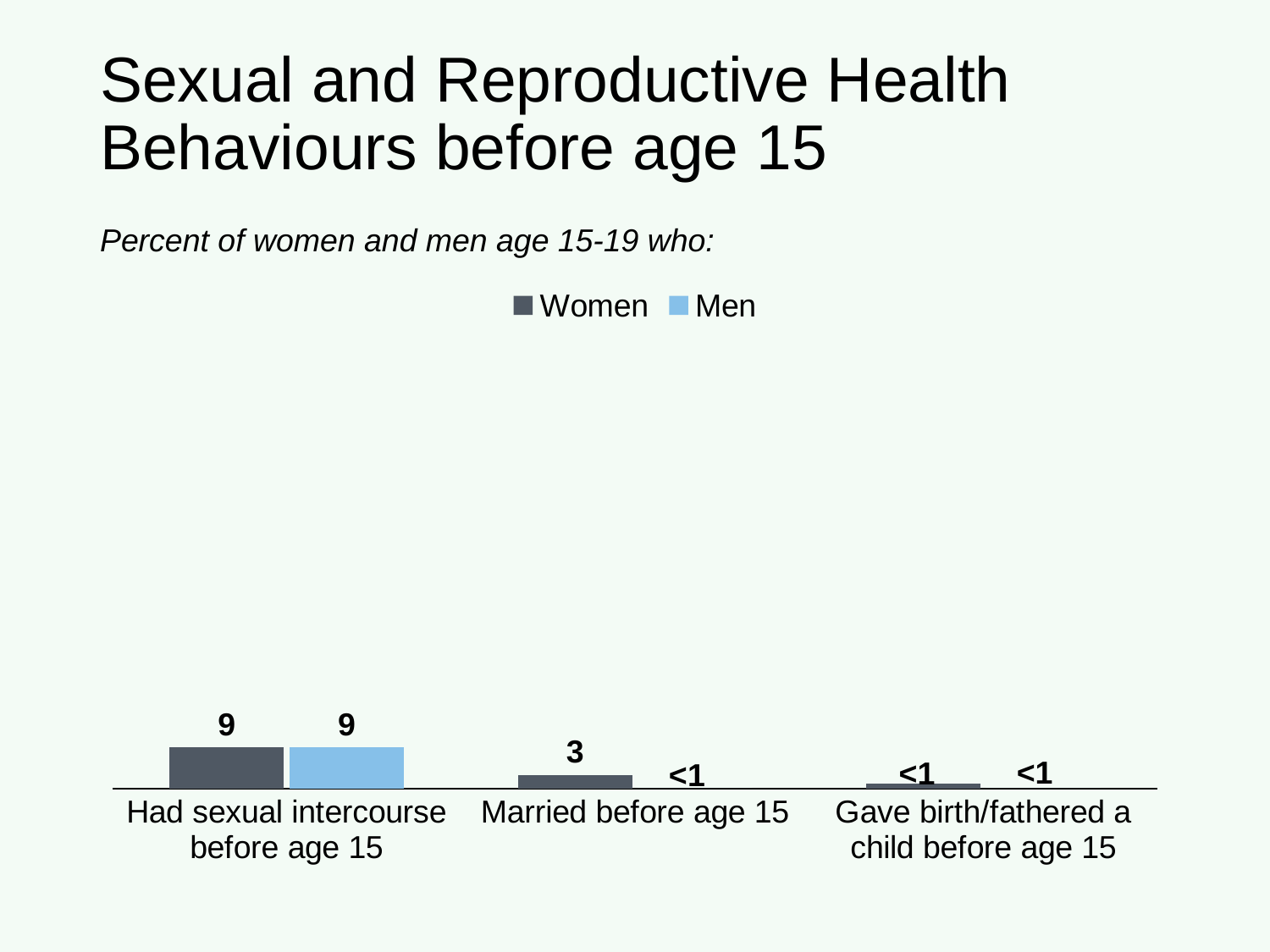

# Sexual and Reproductive Health Behaviours before age 15
Percent of women and men age 15-19 who:

### Chart

| Category | Women | Men |
|---|---|---|
| Had sexual intercourse before age 15 | 9.0 | 9.0 |
| Married before age 15 | 3.0 | 0.0 |
| Gave birth/fathered a child before age 15 | 1.0 | 0.0 |
<1
<1
<1